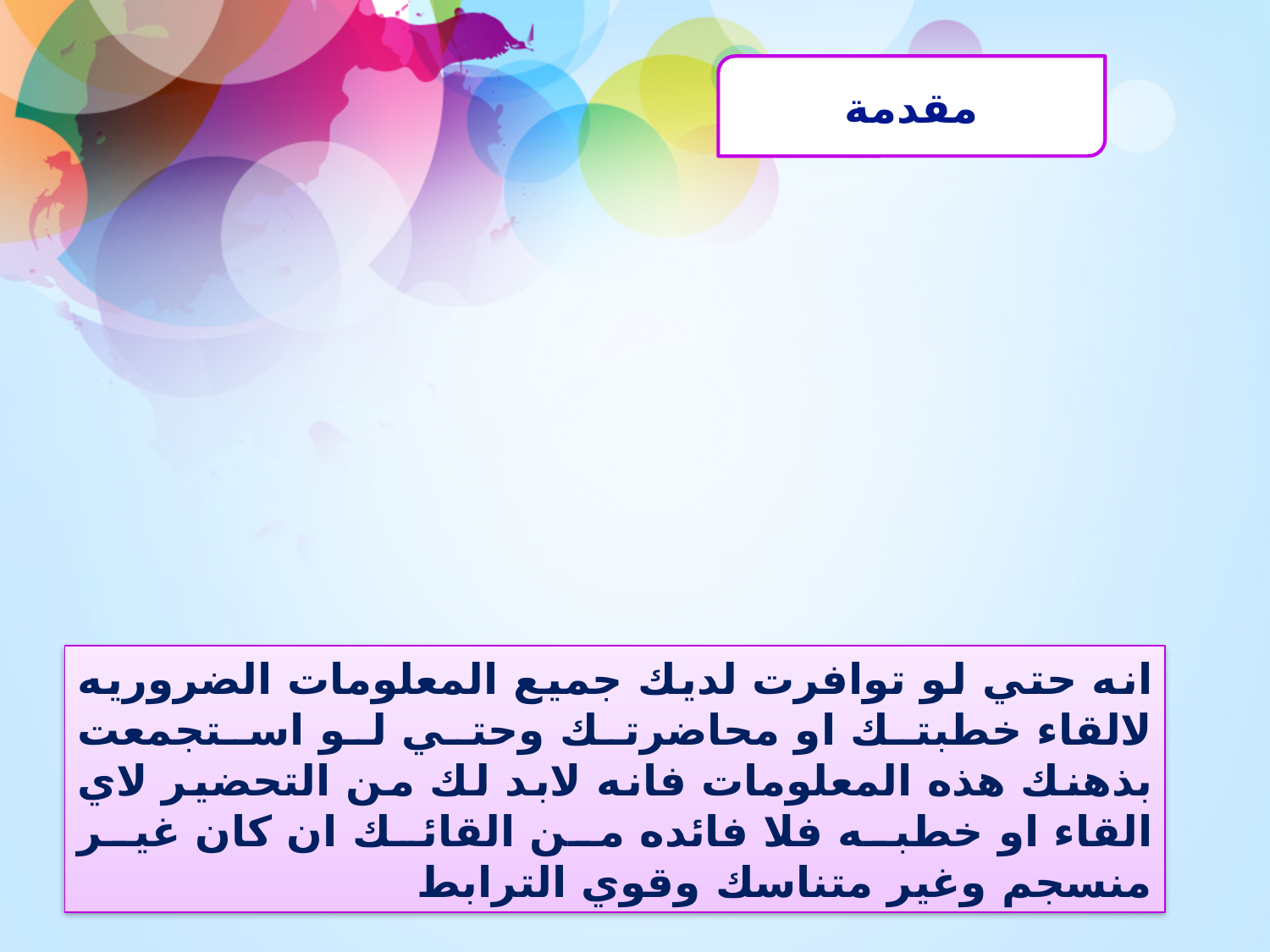

مقدمة
انه حتي لو توافرت لديك جميع المعلومات الضروريه لالقاء خطبتك او محاضرتك وحتي لو استجمعت بذهنك هذه المعلومات فانه لابد لك من التحضير لاي القاء او خطبه فلا فائده من القائك ان كان غير منسجم وغير متناسك وقوي الترابط